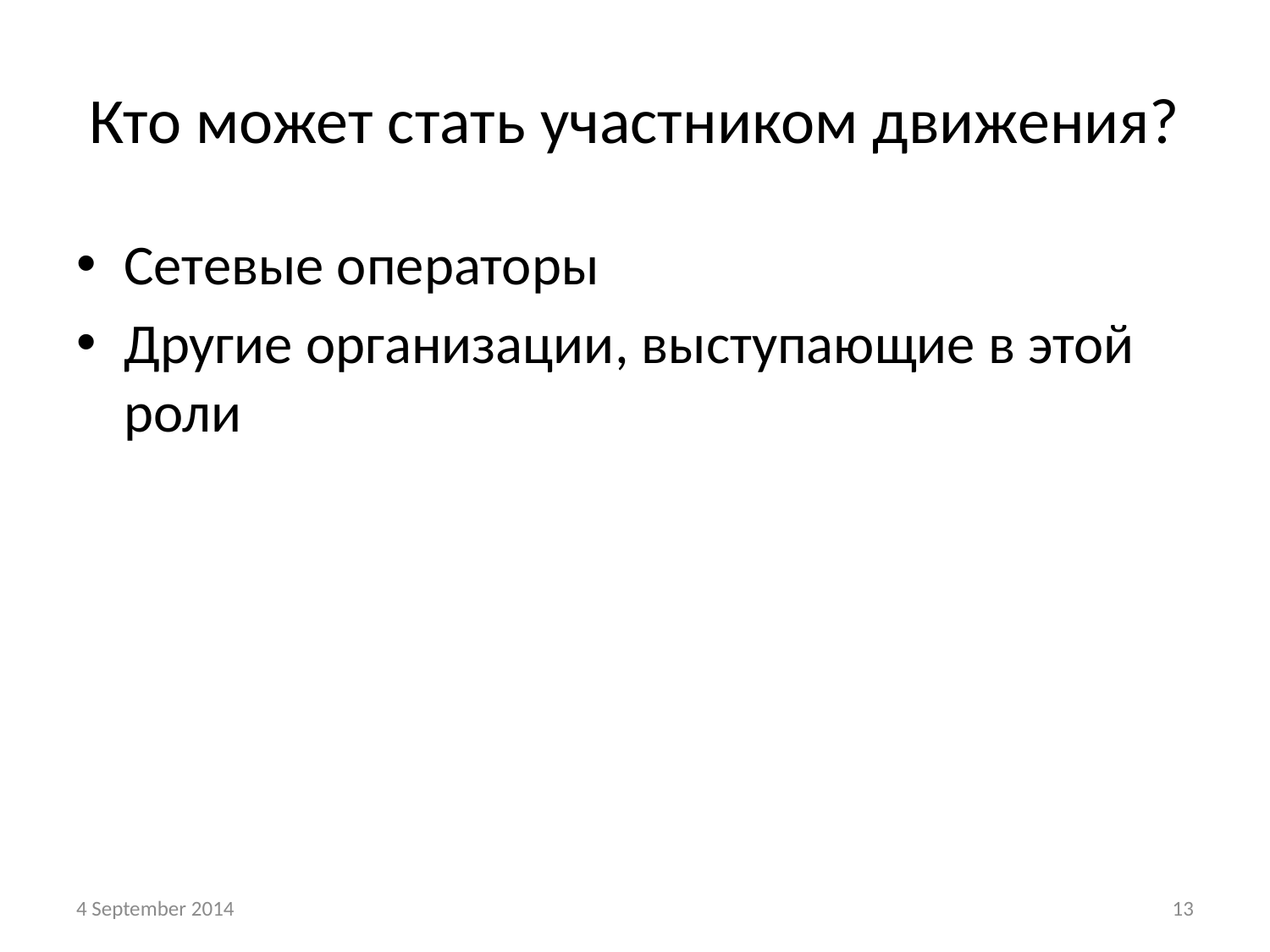

# Кто может стать участником движения?
Сетевые операторы
Другие организации, выступающие в этой роли

4 September 2014
13